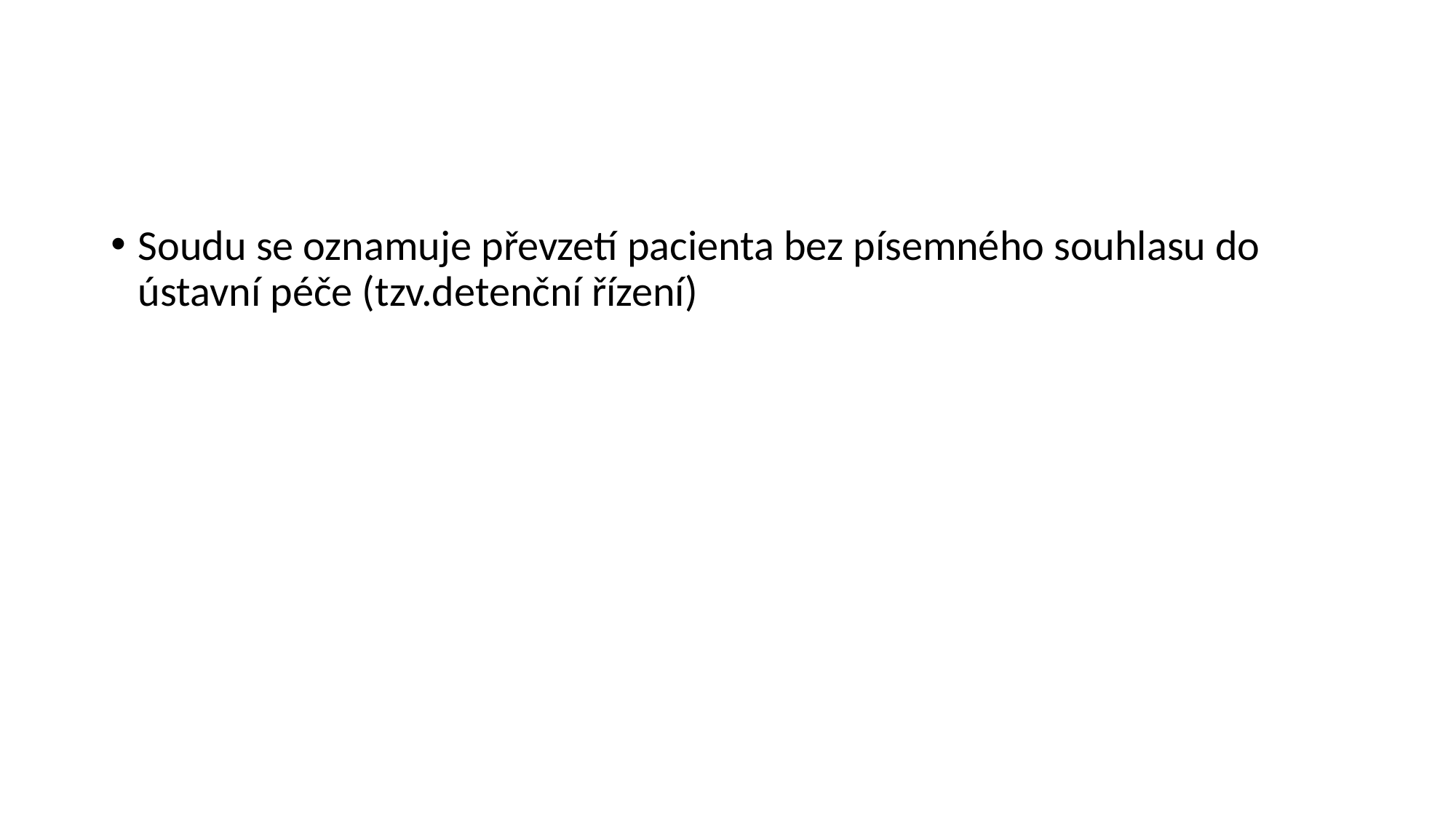

#
Soudu se oznamuje převzetí pacienta bez písemného souhlasu do ústavní péče (tzv.detenční řízení)